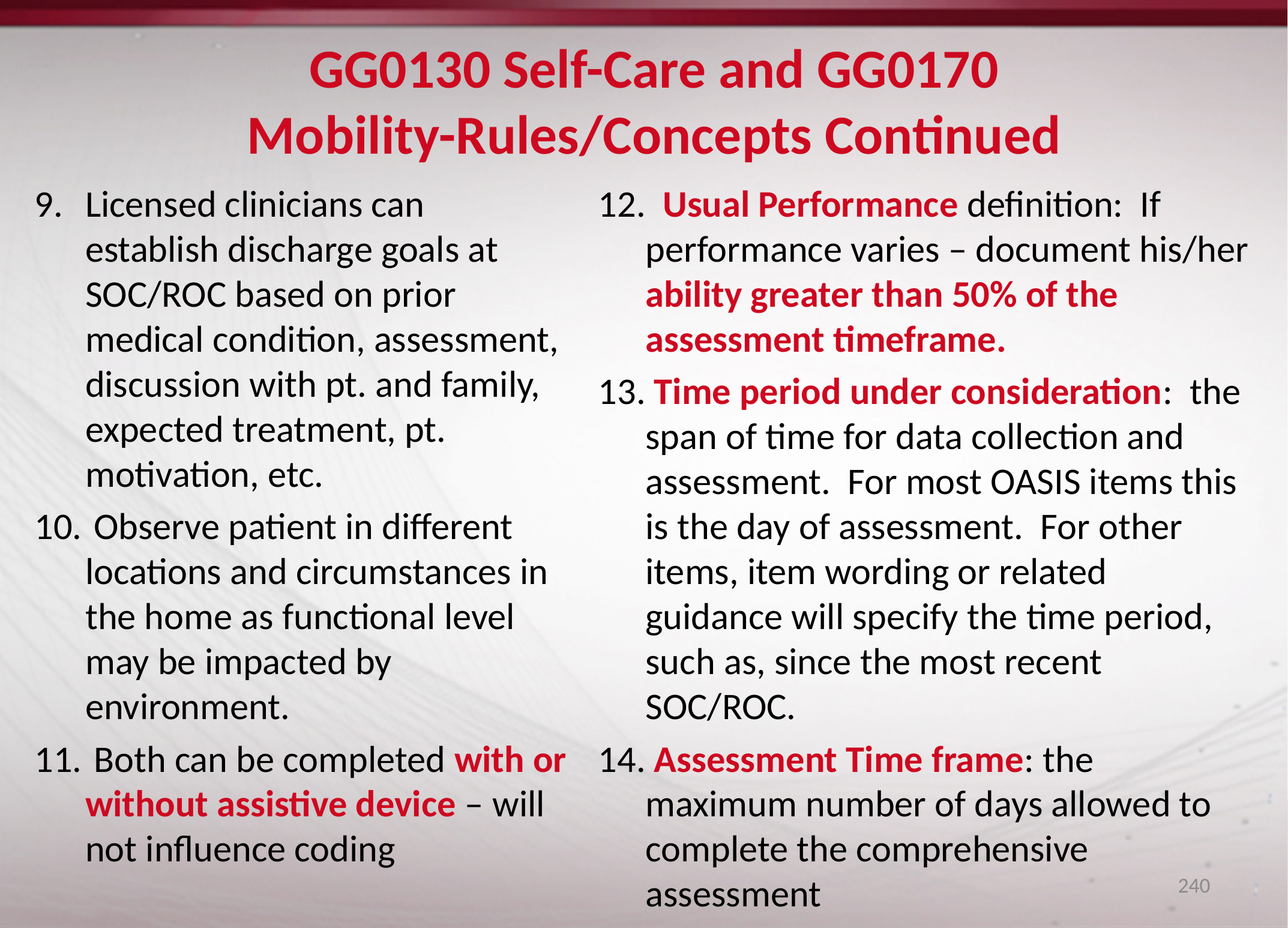

# GG0130 Self-Care and GG0170 Mobility-Rules/Concepts Continued
Licensed clinicians can establish discharge goals at SOC/ROC based on prior medical condition, assessment, discussion with pt. and family, expected treatment, pt. motivation, etc.
 Observe patient in different locations and circumstances in the home as functional level may be impacted by environment.
 Both can be completed with or without assistive device – will not influence coding
12.  Usual Performance definition:  If performance varies – document his/her ability greater than 50% of the assessment timeframe.
13. Time period under consideration:  the span of time for data collection and assessment.  For most OASIS items this is the day of assessment.  For other items, item wording or related guidance will specify the time period, such as, since the most recent SOC/ROC.
14. Assessment Time frame: the maximum number of days allowed to complete the comprehensive assessment

240